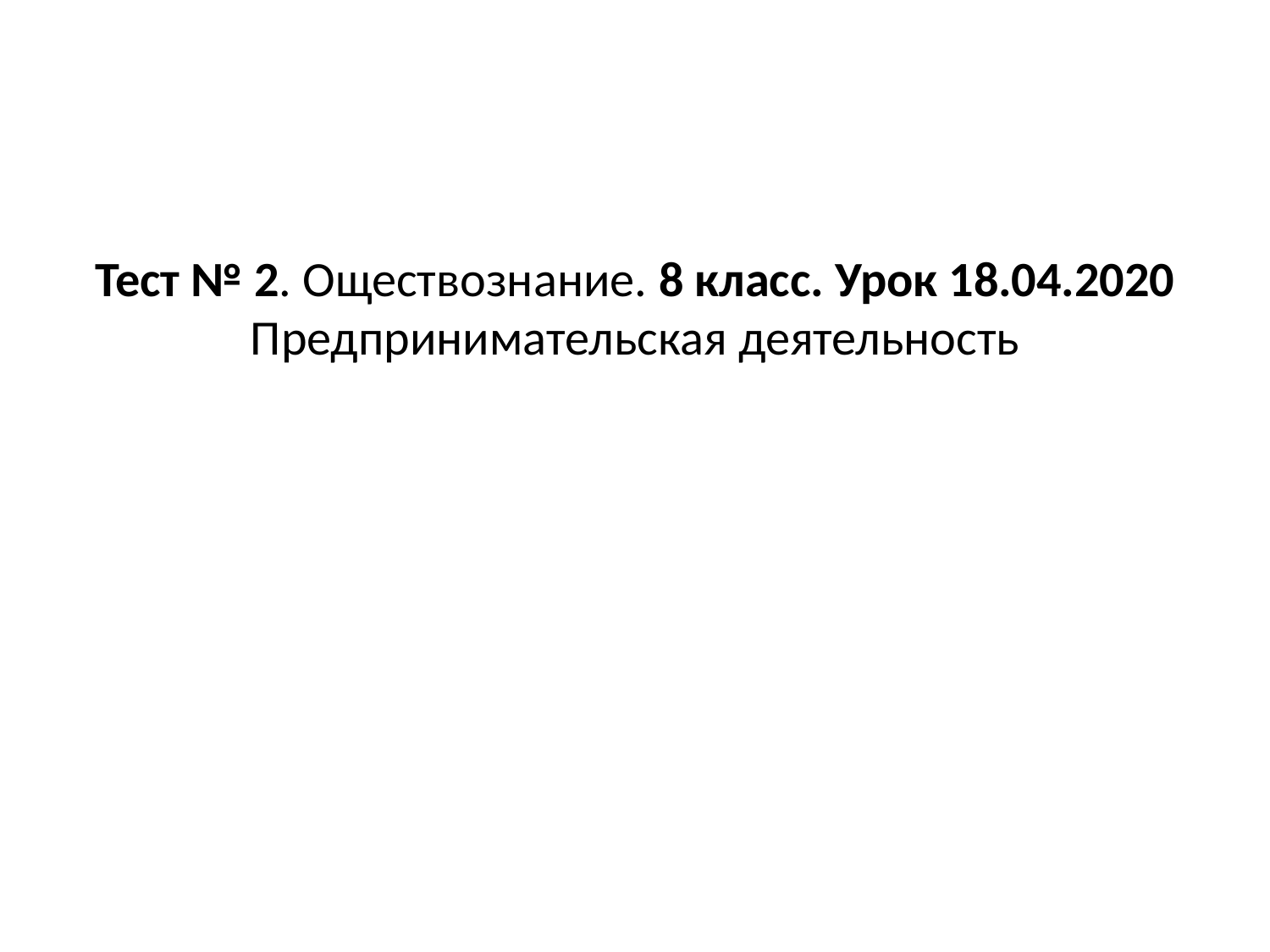

# Тест № 2. Оществознание. 8 класс. Урок 18.04.2020 Предпринимательская деятельность